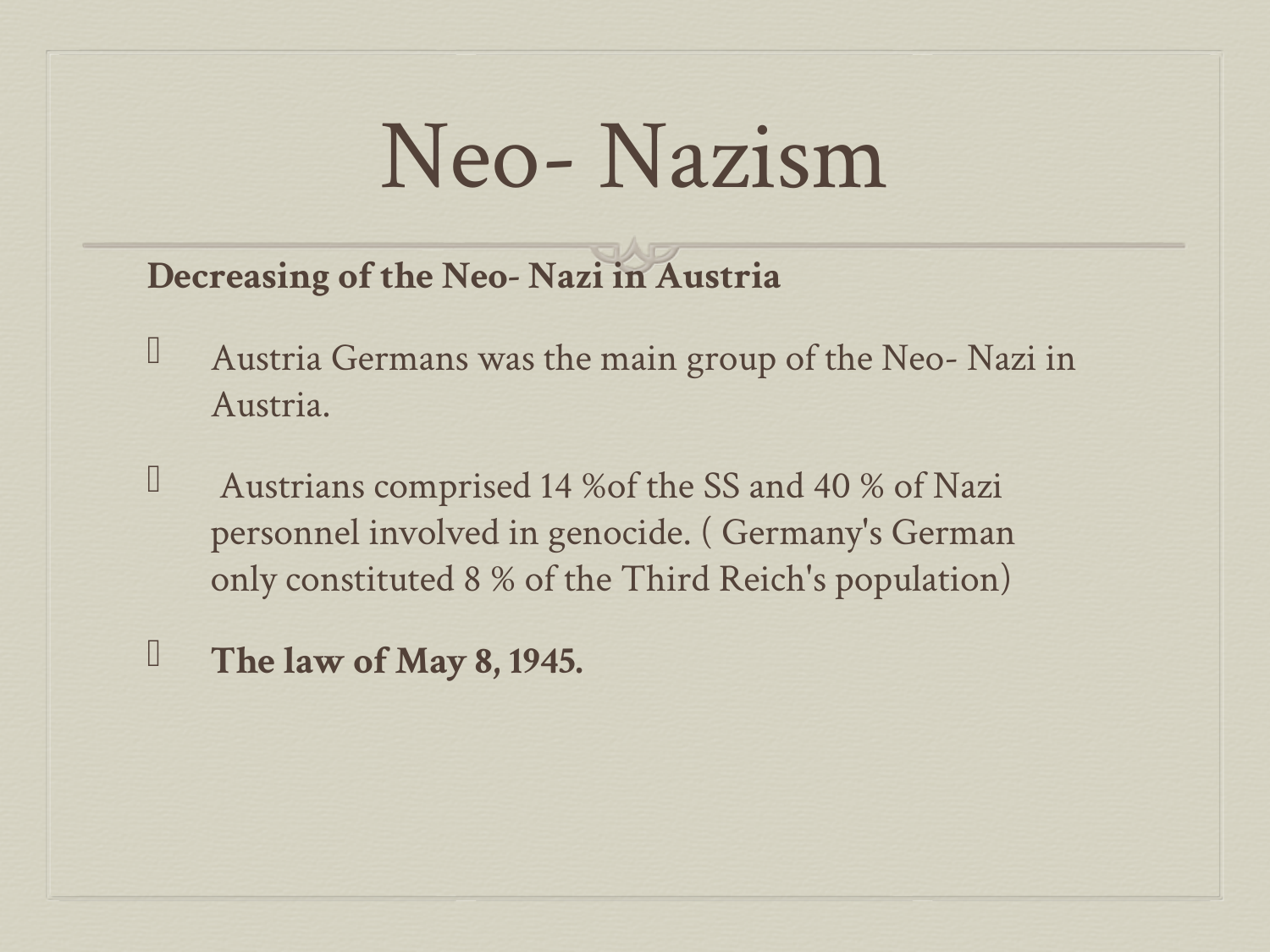

# Neo- Nazism
Decreasing of the Neo- Nazi in Austria
Austria Germans was the main group of the Neo- Nazi in Austria.
 Austrians comprised 14 %of the SS and 40 % of Nazi personnel involved in genocide. ( Germany's German only constituted 8 % of the Third Reich's population)
The law of May 8, 1945.